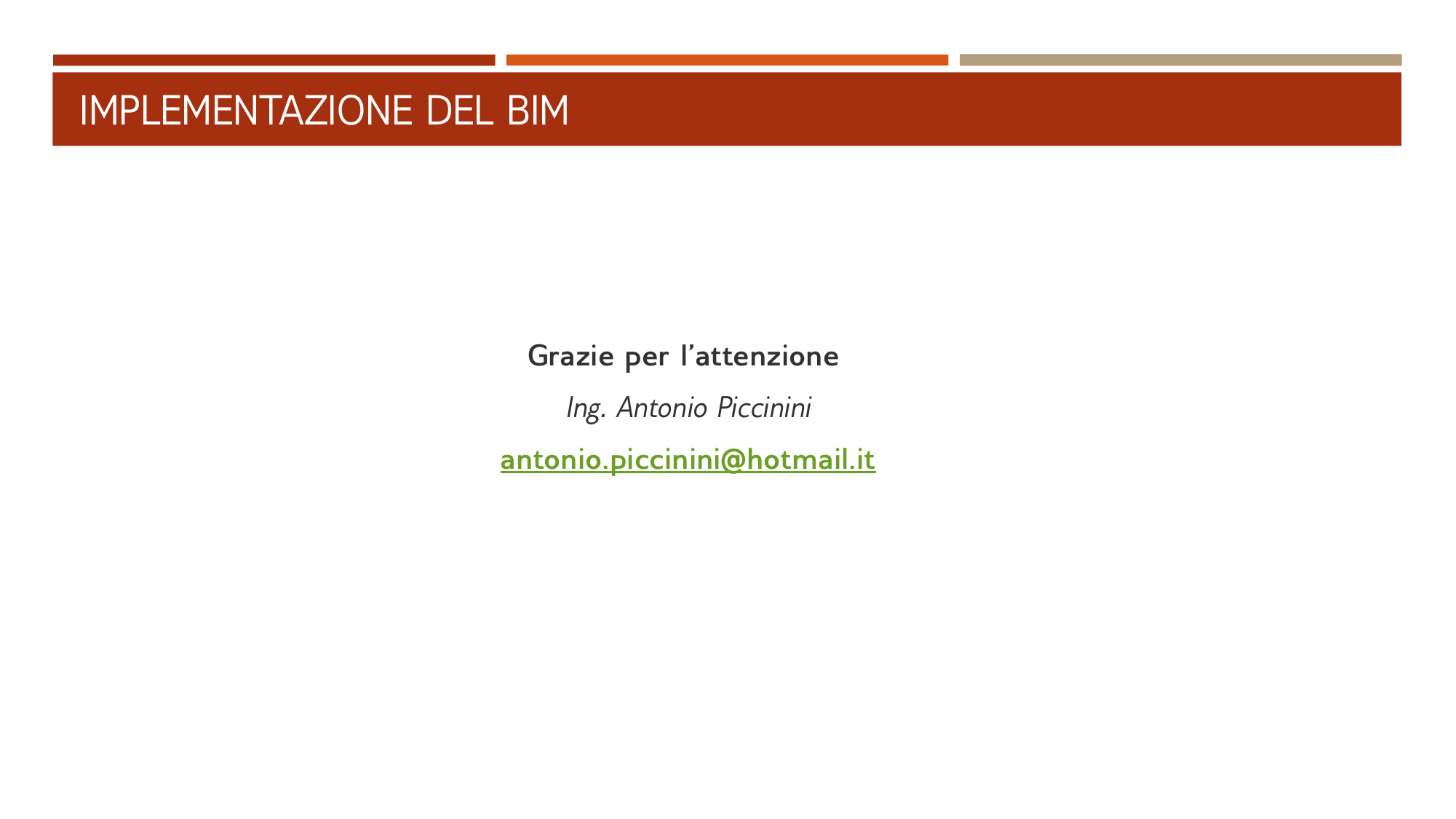

# Implementazione del BIM
Grazie per l’attenzione
Ing. Antonio Piccinini
antonio.piccinini@hotmail.it